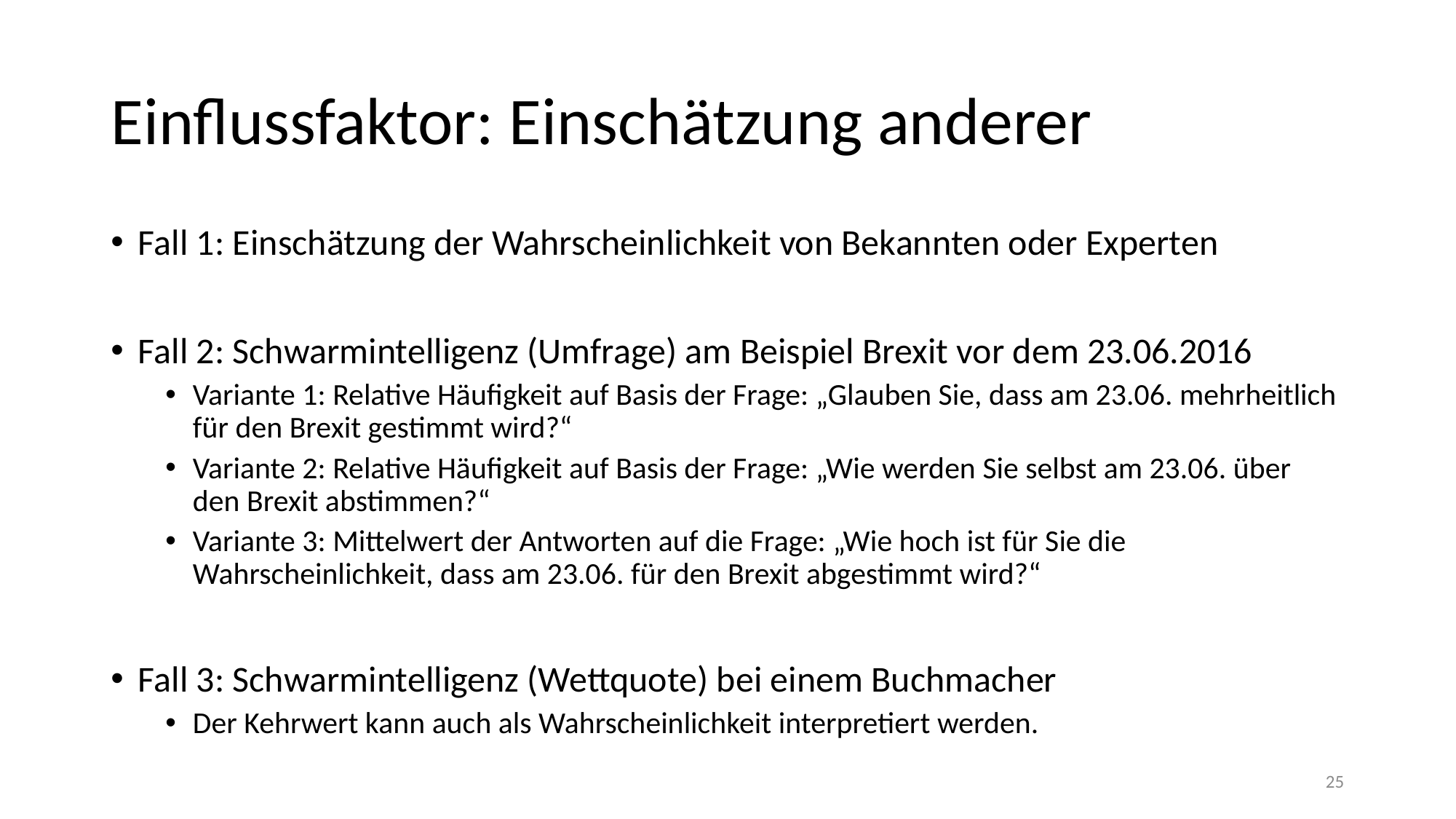

# Einflussfaktor: Einschätzung anderer
Fall 1: Einschätzung der Wahrscheinlichkeit von Bekannten oder Experten

Fall 2: Schwarmintelligenz (Umfrage) am Beispiel Brexit vor dem 23.06.2016
Variante 1: Relative Häufigkeit auf Basis der Frage: „Glauben Sie, dass am 23.06. mehrheitlich für den Brexit gestimmt wird?“
Variante 2: Relative Häufigkeit auf Basis der Frage: „Wie werden Sie selbst am 23.06. über den Brexit abstimmen?“
Variante 3: Mittelwert der Antworten auf die Frage: „Wie hoch ist für Sie die Wahrscheinlichkeit, dass am 23.06. für den Brexit abgestimmt wird?“

Fall 3: Schwarmintelligenz (Wettquote) bei einem Buchmacher
Der Kehrwert kann auch als Wahrscheinlichkeit interpretiert werden.
25